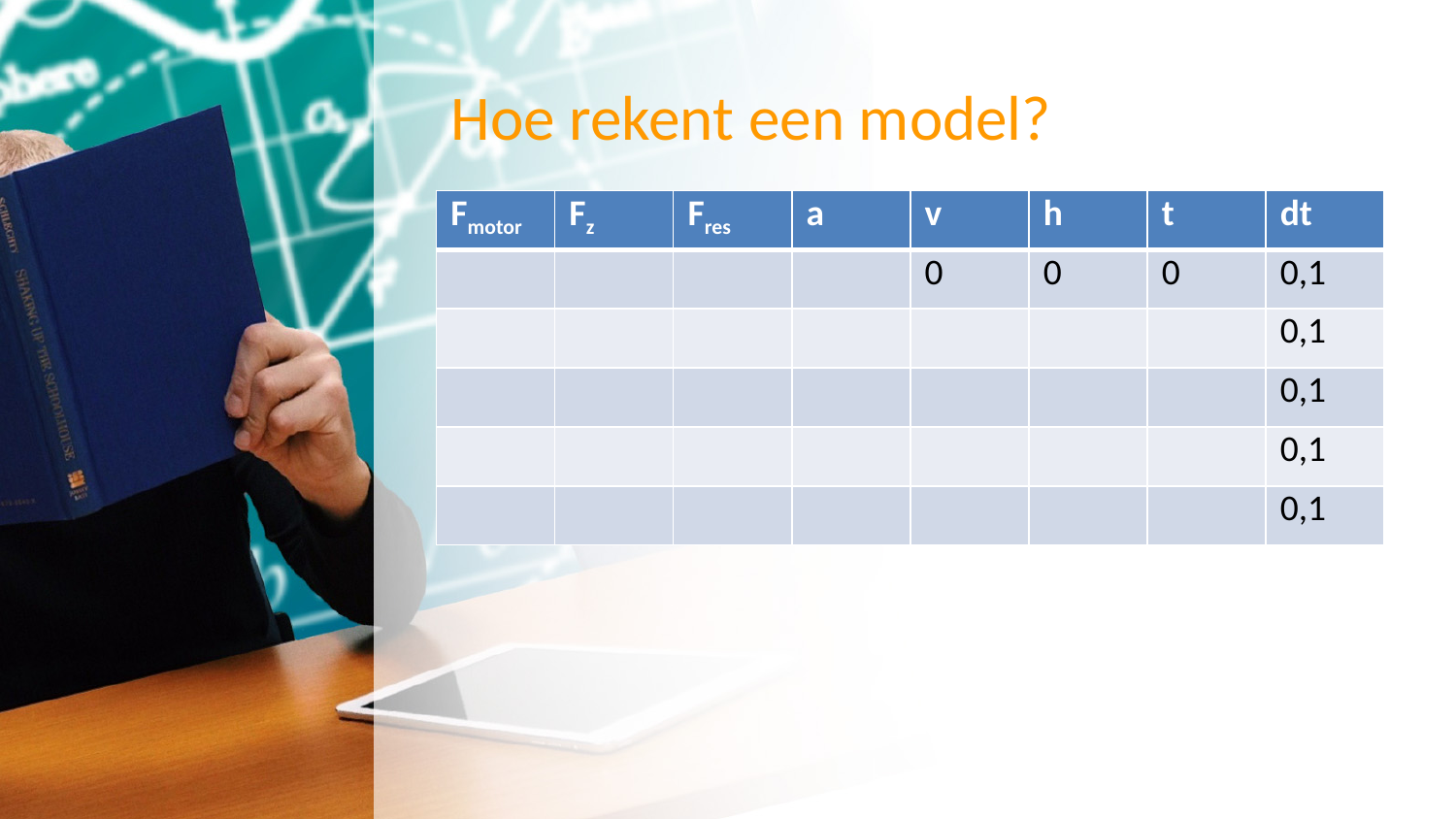

# Hoe rekent een model?
| Fmotor | Fz | Fres | a | v | h | t | dt |
| --- | --- | --- | --- | --- | --- | --- | --- |
|  |  |  |  | 0 | 0 | 0 | 0,1 |
|  |  |  |  |  |  |  | 0,1 |
|  |  |  |  |  |  |  | 0,1 |
|  |  |  |  |  |  |  | 0,1 |
|  |  |  |  |  |  |  | 0,1 |